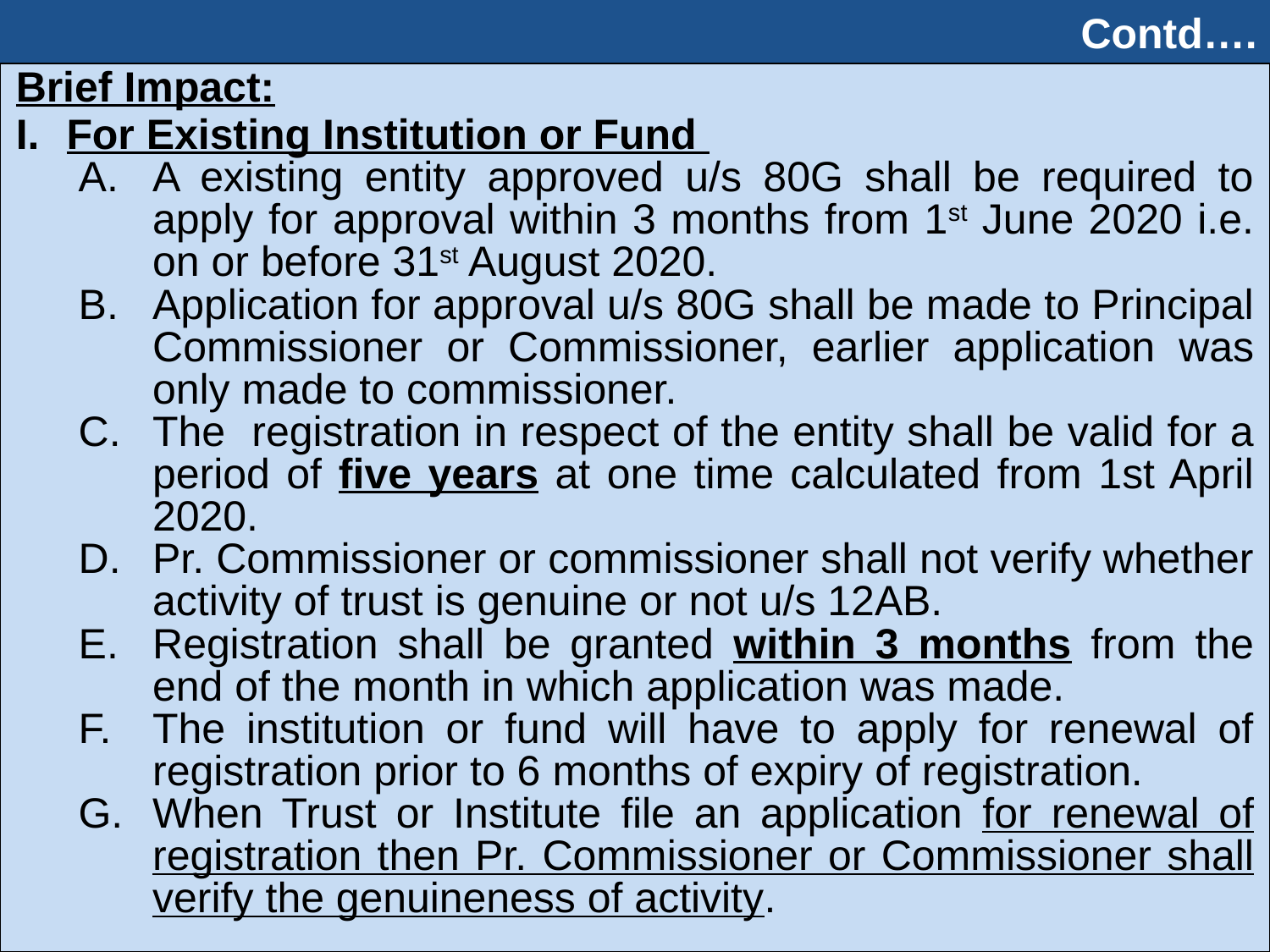

Contd….
#
| Brief Impact: For Existing Institution or Fund A existing entity approved u/s 80G shall be required to apply for approval within 3 months from 1st June 2020 i.e. on or before 31st August 2020. Application for approval u/s 80G shall be made to Principal Commissioner or Commissioner, earlier application was only made to commissioner. The registration in respect of the entity shall be valid for a period of five years at one time calculated from 1st April 2020. Pr. Commissioner or commissioner shall not verify whether activity of trust is genuine or not u/s 12AB. Registration shall be granted within 3 months from the end of the month in which application was made. The institution or fund will have to apply for renewal of registration prior to 6 months of expiry of registration. When Trust or Institute file an application for renewal of registration then Pr. Commissioner or Commissioner shall verify the genuineness of activity. |
| --- |
203